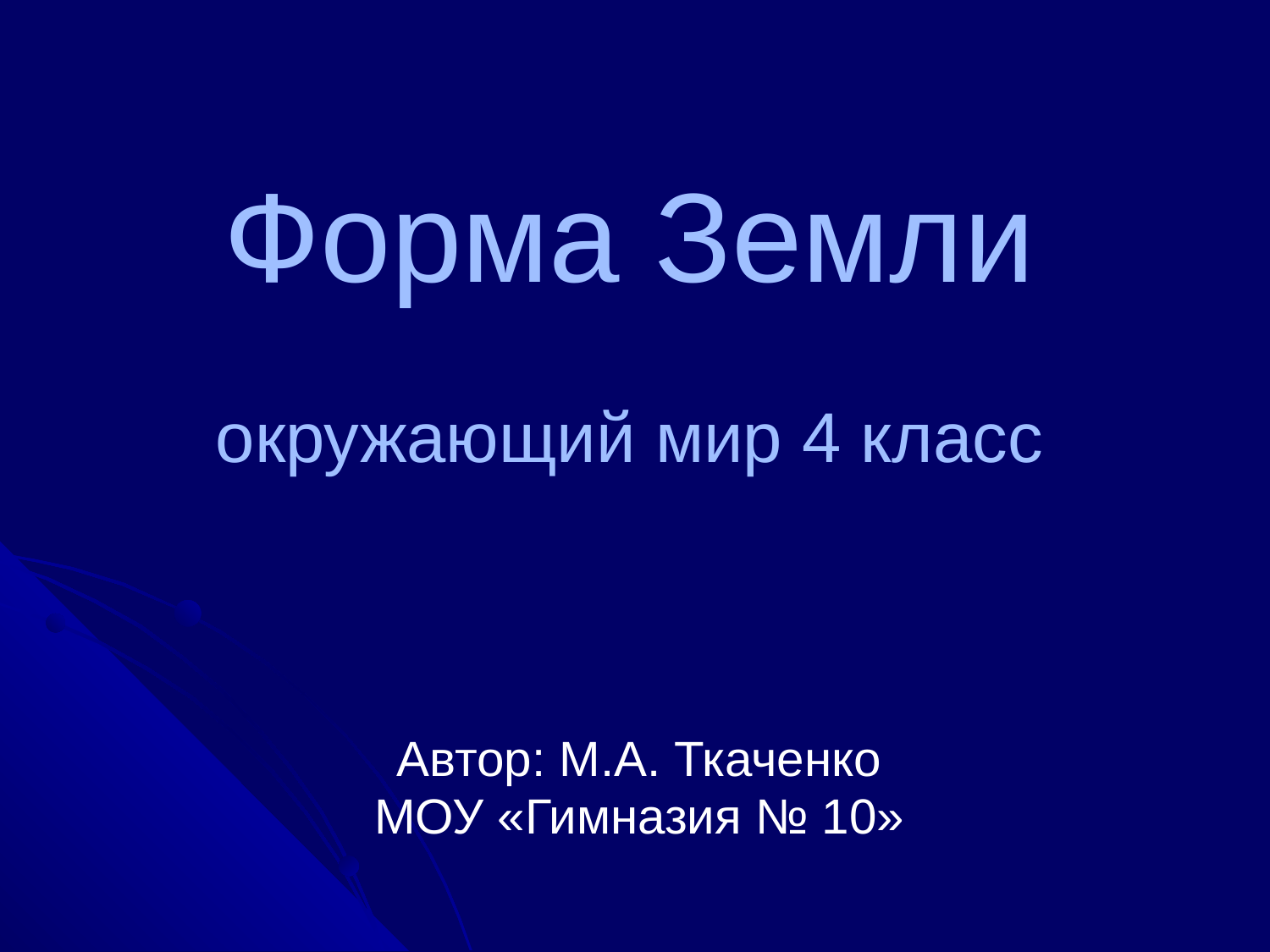

# Форма Земли окружающий мир 4 класс

Автор: М.А. Ткаченко
МОУ «Гимназия № 10»